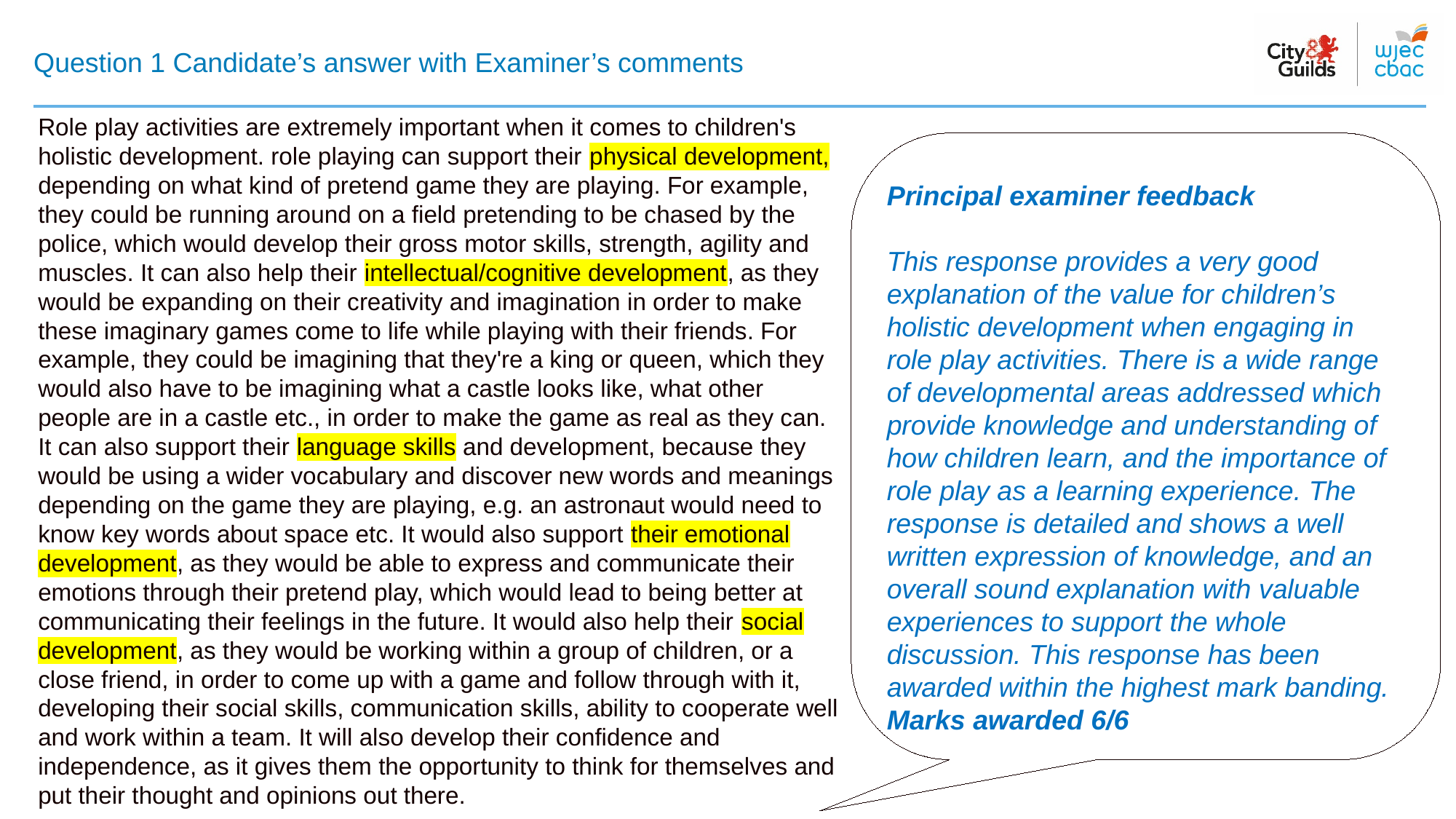

# Question 1 Candidate’s answer with Examiner’s comments
Role play activities are extremely important when it comes to children's holistic development. role playing can support their physical development, depending on what kind of pretend game they are playing. For example, they could be running around on a field pretending to be chased by the police, which would develop their gross motor skills, strength, agility and muscles. It can also help their intellectual/cognitive development, as they would be expanding on their creativity and imagination in order to make these imaginary games come to life while playing with their friends. For example, they could be imagining that they're a king or queen, which they would also have to be imagining what a castle looks like, what other people are in a castle etc., in order to make the game as real as they can. It can also support their language skills and development, because they would be using a wider vocabulary and discover new words and meanings depending on the game they are playing, e.g. an astronaut would need to know key words about space etc. It would also support their emotional development, as they would be able to express and communicate their emotions through their pretend play, which would lead to being better at communicating their feelings in the future. It would also help their social development, as they would be working within a group of children, or a close friend, in order to come up with a game and follow through with it, developing their social skills, communication skills, ability to cooperate well and work within a team. It will also develop their confidence and independence, as it gives them the opportunity to think for themselves and put their thought and opinions out there.

Principal examiner feedback​
​
This response provides a very good explanation of the value for children’s holistic development when engaging in role play activities. There is a wide range of developmental areas addressed which provide knowledge and understanding of how children learn, and the importance of role play as a learning experience. The response is detailed and shows a well written expression of knowledge, and an overall sound explanation with valuable experiences to support the whole discussion. This response has been awarded within the highest mark banding.
Marks awarded 6/6